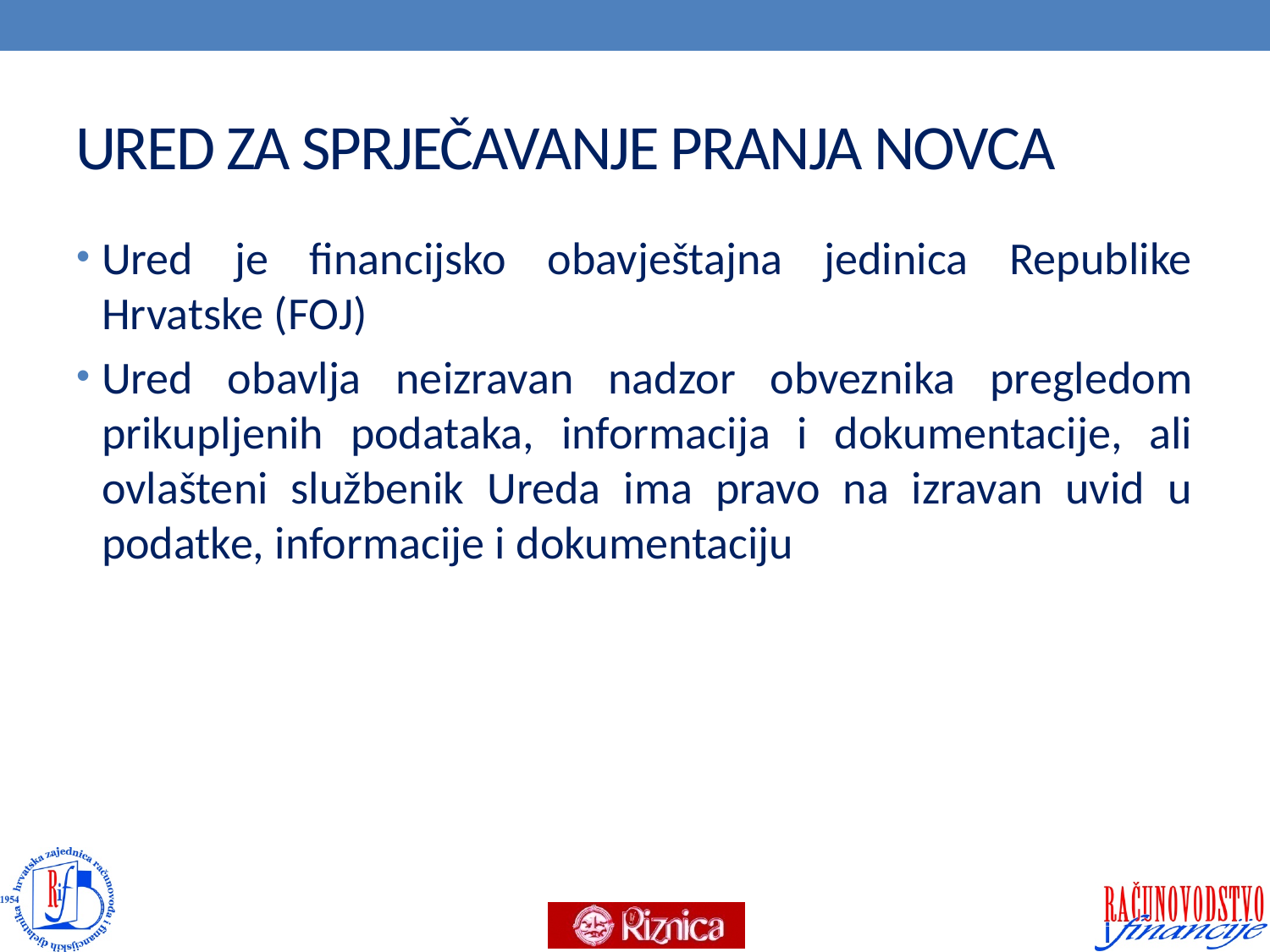

# URED ZA SPRJEČAVANJE PRANJA NOVCA
Ured je financijsko obavještajna jedinica Republike Hrvatske (FOJ)
Ured obavlja neizravan nadzor obveznika pregledom prikupljenih podataka, informacija i dokumentacije, ali ovlašteni službenik Ureda ima pravo na izravan uvid u podatke, informacije i dokumentaciju